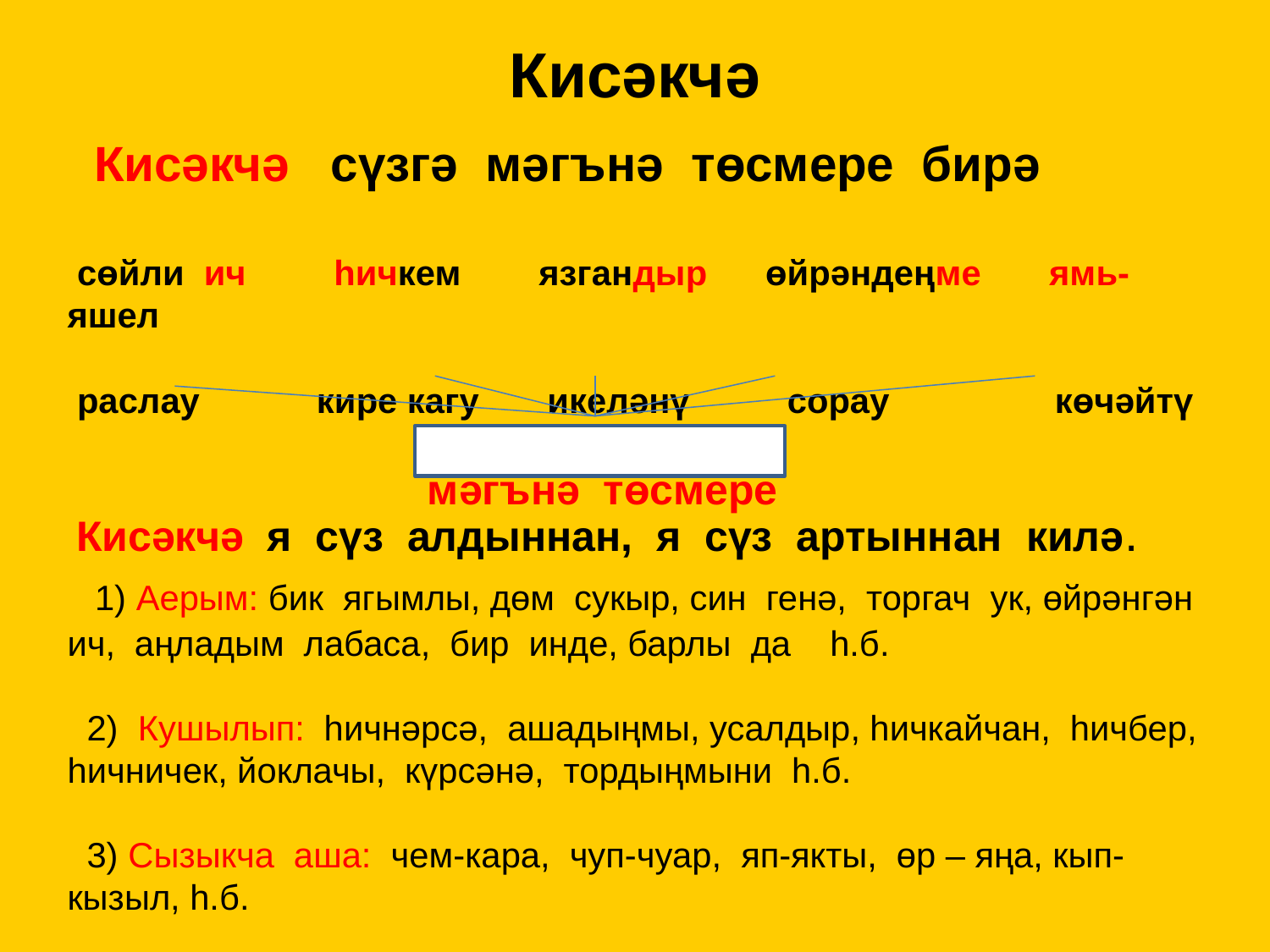

# Кисәкчә
   Кисәкчә   сүзгә  мәгънә  төсмере  бирә

 сөйли  ич         һичкем        язгандыр      өйрәндеңме       ямь- яшел

 раслау            кире кагу       икеләнү          сорау                 көчәйтү

                                     мәгънә  төсмере

 Кисәкчә  я  сүз  алдыннан,  я  сүз  артыннан  килә.
  1) Аерым: бик  ягымлы, дөм  сукыр, син  генә,  торгач  ук, өйрәнгән   ич,  аңладым  лабаса,  бир  инде, барлы  да    һ.б.

  2)  Кушылып:  һичнәрсә,  ашадыңмы, усалдыр, һичкайчан,  һичбер,
һичничек, йоклачы,  күрсәнә,  тордыңмыни  һ.б.

  3) Сызыкча  аша:  чем-кара,  чуп-чуар,  яп-якты,  өр – яңа, кып-кызыл, һ.б.